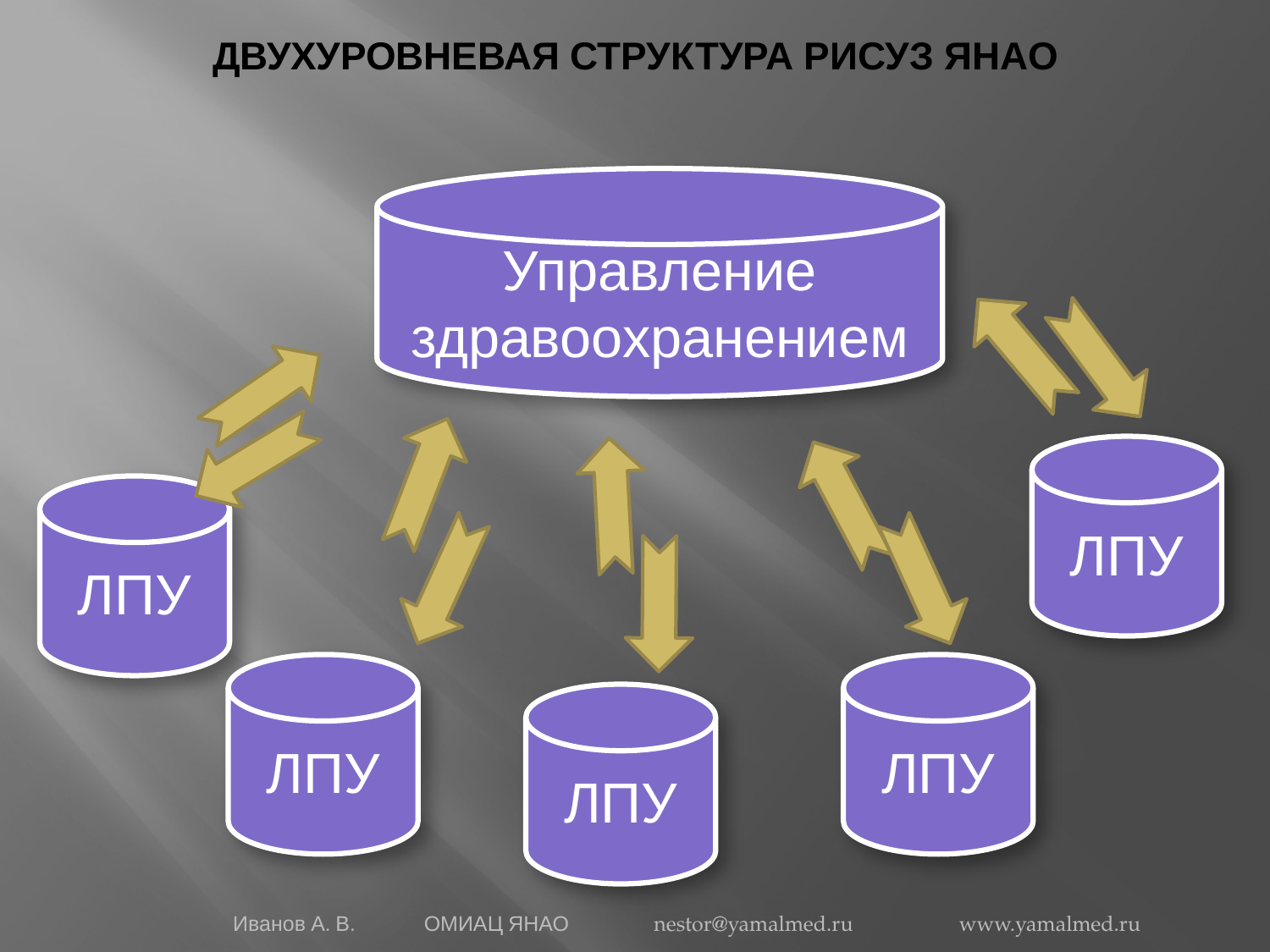

# Двухуровневая структура РИСУЗ ЯНАО
Управление здравоохранением

ЛПУ

ЛПУ

ЛПУ
ЛПУ
ЛПУ
Иванов А. В.             ОМИАЦ ЯНАО                nestor@yamalmed.ru                    www.yamalmed.ru